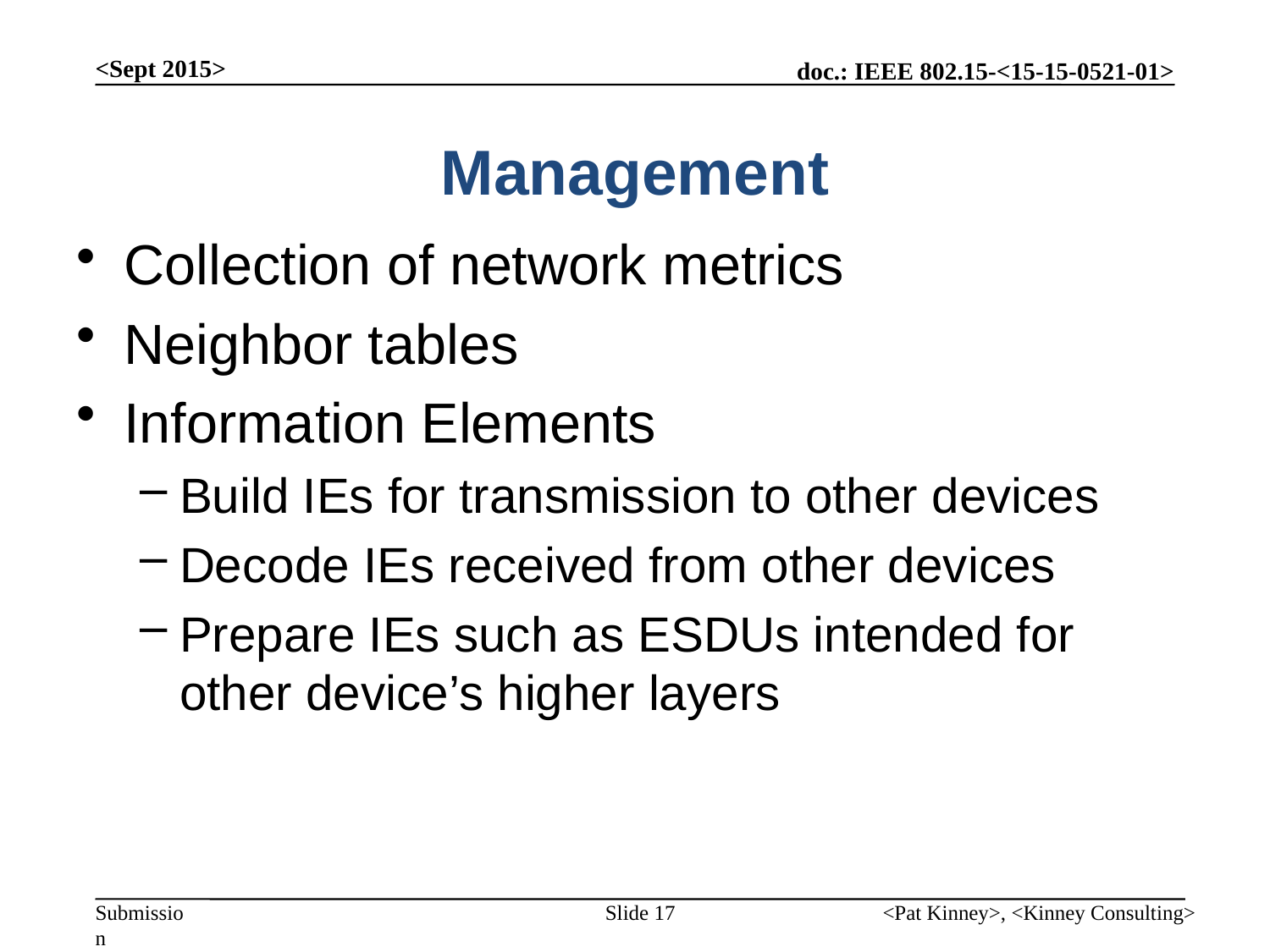

<Sept 2015>
# Management
Collection of network metrics
Neighbor tables
Information Elements
Build IEs for transmission to other devices
Decode IEs received from other devices
Prepare IEs such as ESDUs intended for other device’s higher layers
Slide 17
<Pat Kinney>, <Kinney Consulting>